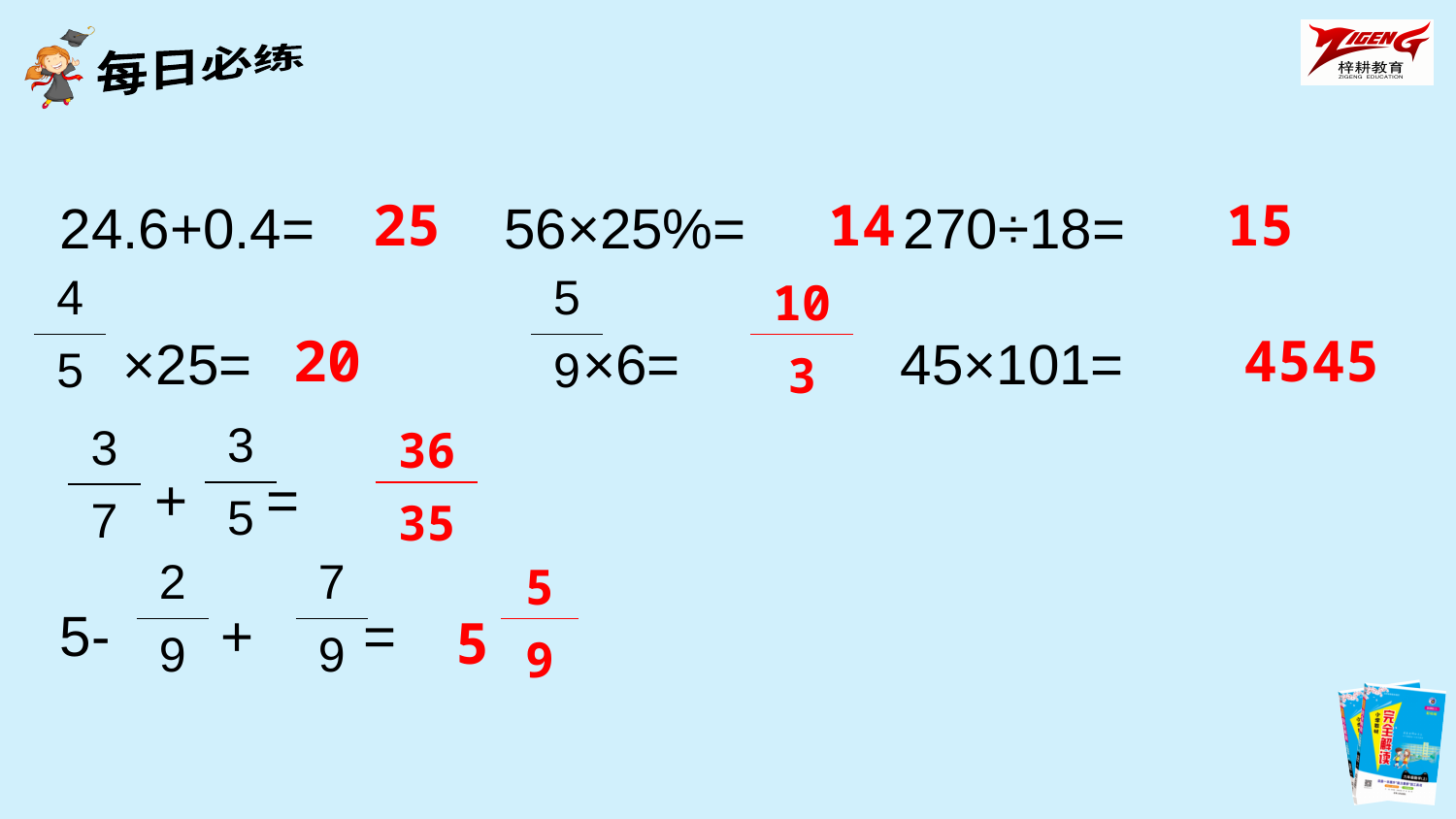

24.6+0.4=            56×25%=          270÷18=
    ×25=                     ×6=              45×101=
      +     =
5-       +       =
25
15
14
| 4 |
| --- |
| 5 |
| 5 |
| --- |
| 9 |
| 10 |
| --- |
| 3 |
20
4545
| 3 |
| --- |
| 5 |
| 36 |
| --- |
| 35 |
| 3 |
| --- |
| 7 |
| 2 |
| --- |
| 9 |
| 7 |
| --- |
| 9 |
| 5 |
| --- |
| 9 |
5